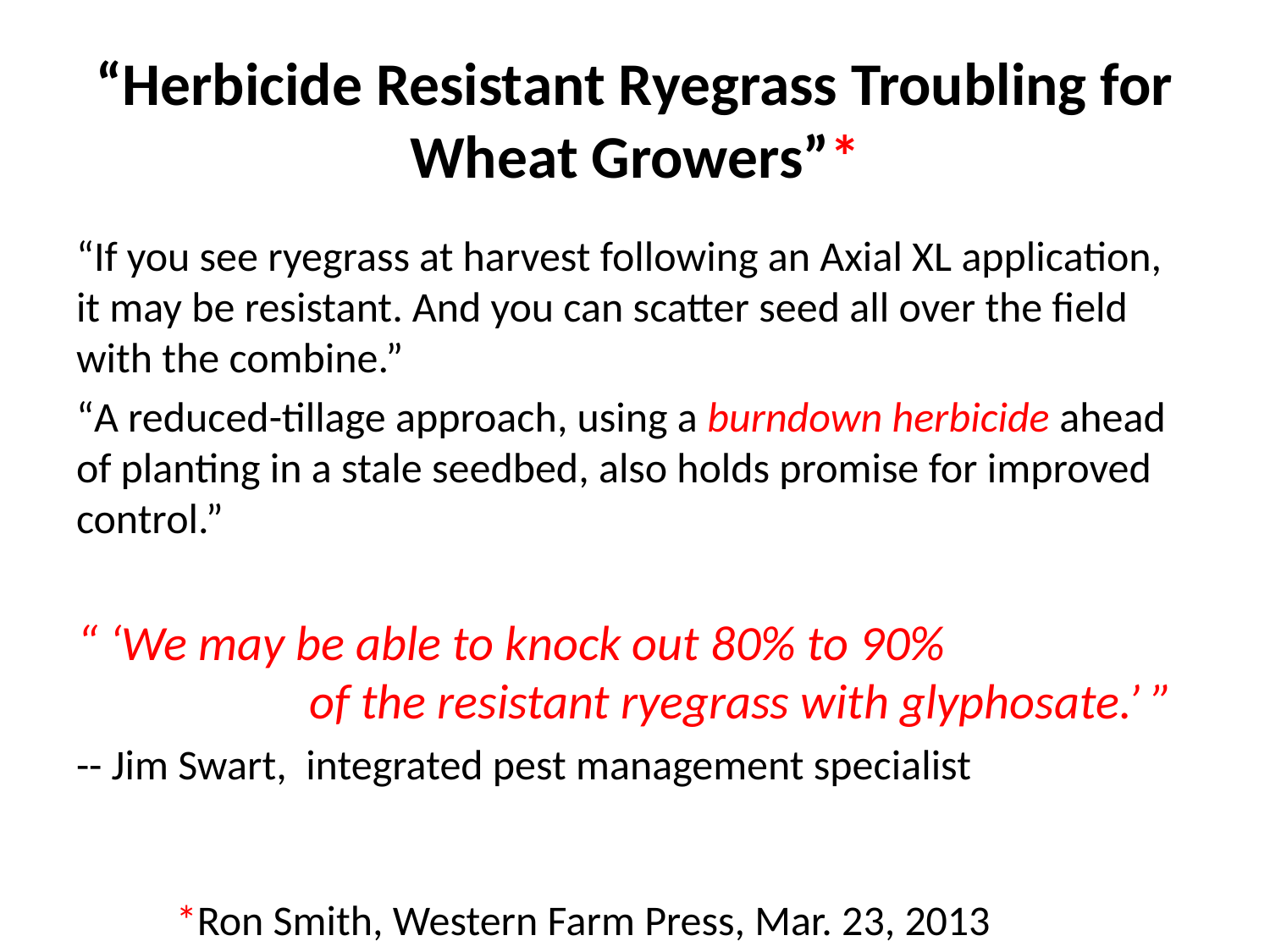

# “Herbicide Resistant Ryegrass Troubling for Wheat Growers”*
“If you see ryegrass at harvest following an Axial XL application, it may be resistant. And you can scatter seed all over the field with the combine.”
“A reduced-tillage approach, using a burndown herbicide ahead of planting in a stale seedbed, also holds promise for improved control.”

“ ‘We may be able to knock out 80% to 90%                                          of the resistant ryegrass with glyphosate.’ ”
-- Jim Swart,  integrated pest management specialist
*Ron Smith, Western Farm Press, Mar. 23, 2013